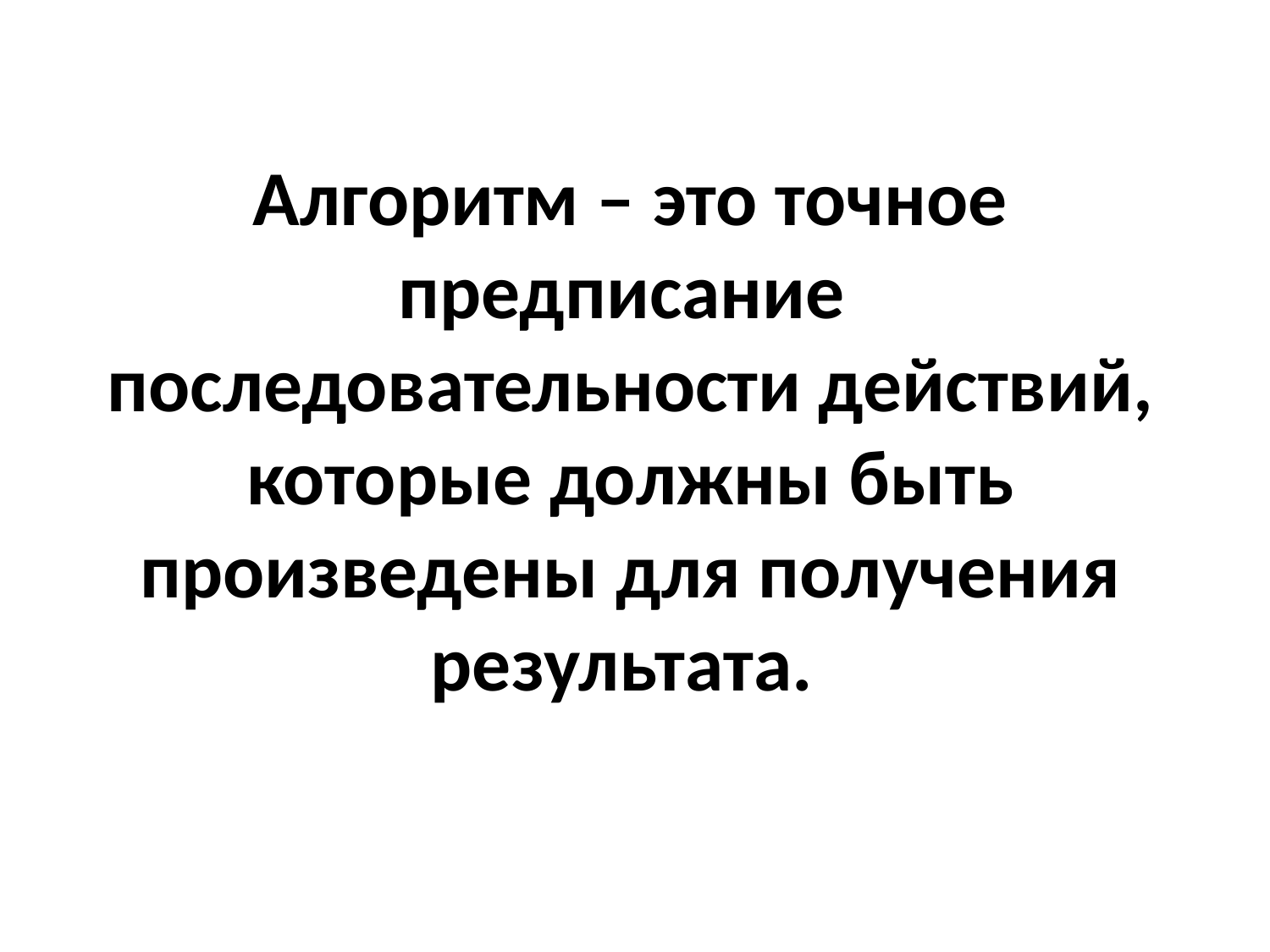

# Алгоритм – это точное предписание  последовательности действий, которые должны быть произведены для получения результата.